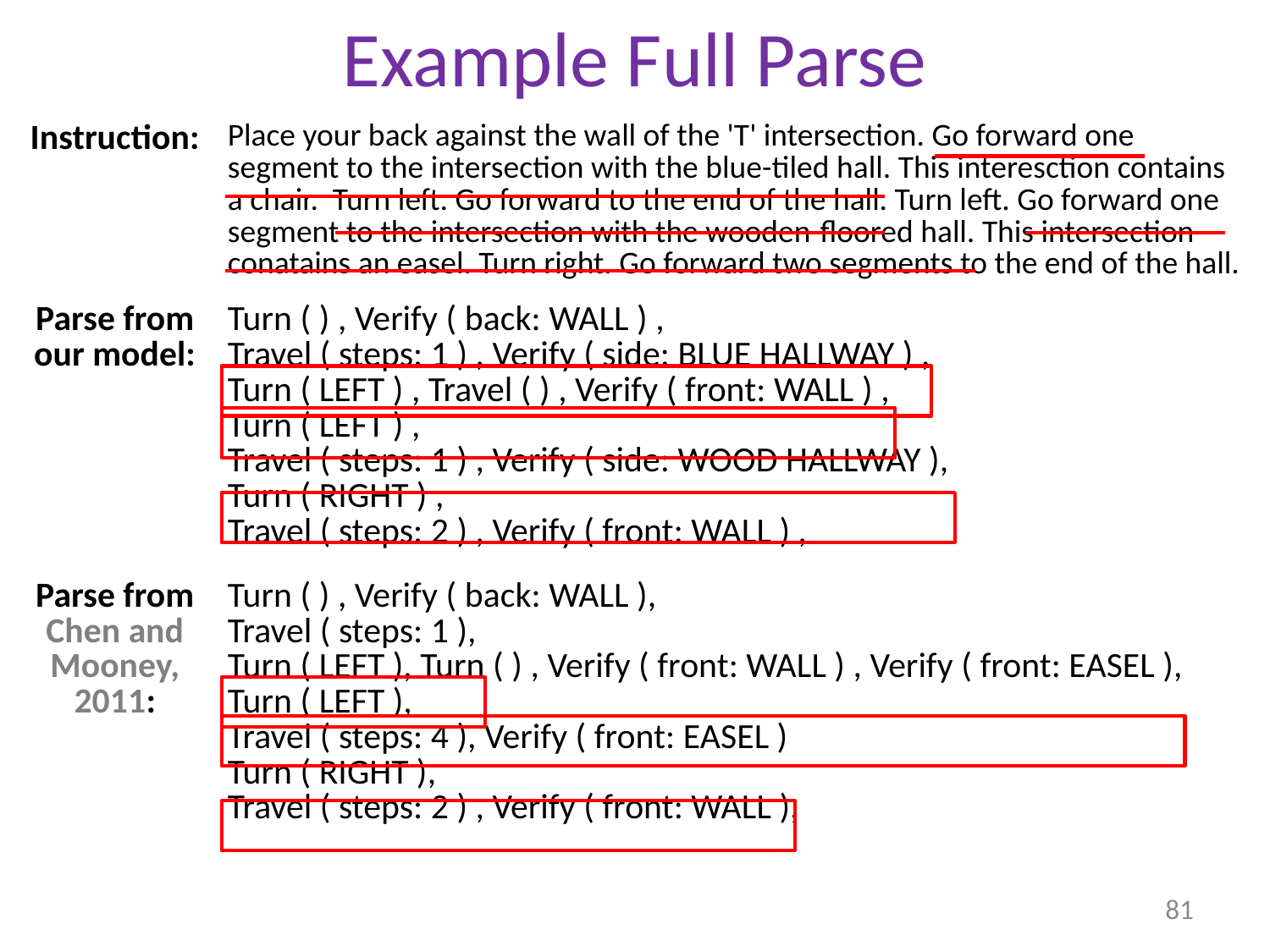

# Example Full Parse
| Instruction: | Place your back against the wall of the 'T' intersection. Go forward one segment to the intersection with the blue-tiled hall. This interesction contains a chair. Turn left. Go forward to the end of the hall. Turn left. Go forward one segment to the intersection with the wooden-floored hall. This intersection conatains an easel. Turn right. Go forward two segments to the end of the hall. |
| --- | --- |
| Parse from our model: | Turn ( ) , Verify ( back: WALL ) , Travel ( steps: 1 ) , Verify ( side: BLUE HALLWAY ) , Turn ( LEFT ) , Travel ( ) , Verify ( front: WALL ) , Turn ( LEFT ) , Travel ( steps: 1 ) , Verify ( side: WOOD HALLWAY ), Turn ( RIGHT ) , Travel ( steps: 2 ) , Verify ( front: WALL ) , |
| Parse from Chen and Mooney, 2011: | Turn ( ) , Verify ( back: WALL ), Travel ( steps: 1 ), Turn ( LEFT ), Turn ( ) , Verify ( front: WALL ) , Verify ( front: EASEL ), Turn ( LEFT ), Travel ( steps: 4 ), Verify ( front: EASEL ) Turn ( RIGHT ), Travel ( steps: 2 ) , Verify ( front: WALL ), |

81